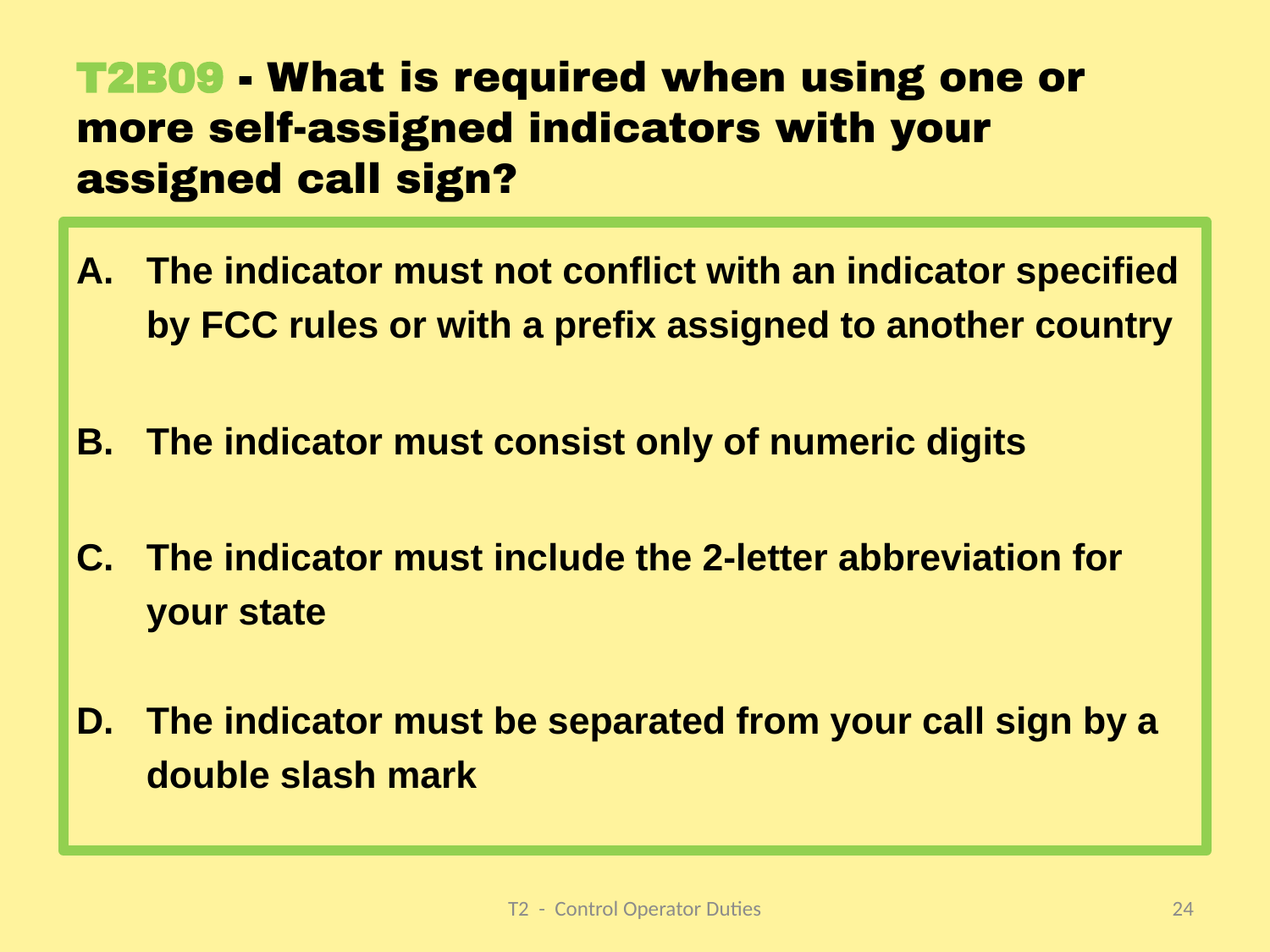

# T2B09 - What is required when using one or more self-assigned indicators with your assigned call sign?

The indicator must not conflict with an indicator specified by FCC rules or with a prefix assigned to another country

The indicator must consist only of numeric digits

The indicator must include the 2-letter abbreviation for your state

The indicator must be separated from your call sign by a double slash mark

T2  -  Control Operator Duties
24